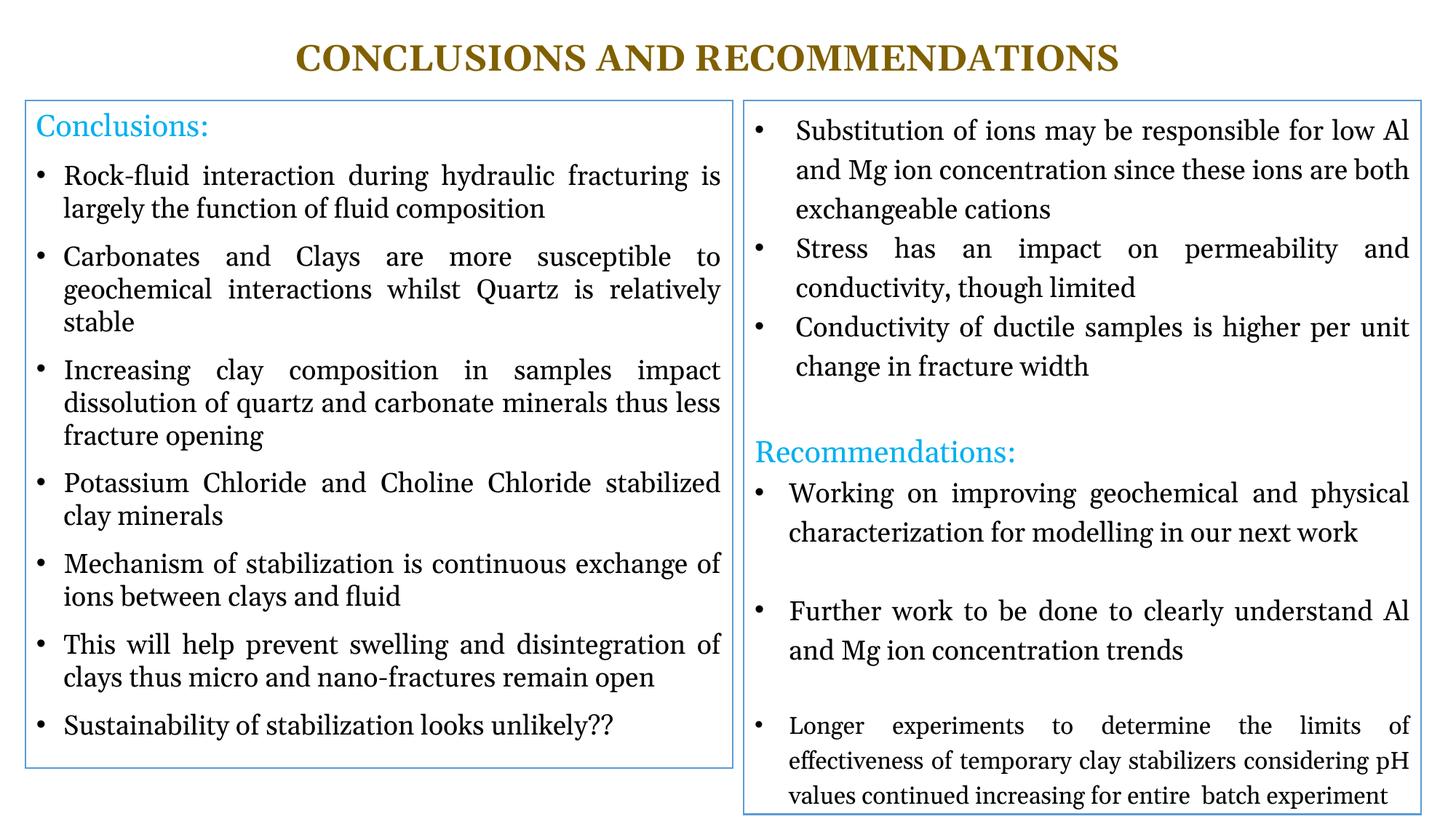

# CONCLUSIONS AND RECOMMENDATIONS
Conclusions:
Rock-fluid interaction during hydraulic fracturing is largely the function of fluid composition
Carbonates and Clays are more susceptible to geochemical interactions whilst Quartz is relatively stable
Increasing clay composition in samples impact dissolution of quartz and carbonate minerals thus less fracture opening
Potassium Chloride and Choline Chloride stabilized clay minerals
Mechanism of stabilization is continuous exchange of ions between clays and fluid
This will help prevent swelling and disintegration of clays thus micro and nano-fractures remain open
Sustainability of stabilization looks unlikely??

Substitution of ions may be responsible for low Al and Mg ion concentration since these ions are both exchangeable cations
Stress has an impact on permeability and conductivity, though limited
Conductivity of ductile samples is higher per unit change in fracture width

Recommendations:
Working on improving geochemical and physical characterization for modelling in our next work

Further work to be done to clearly understand Al and Mg ion concentration trends

Longer experiments to determine the limits of effectiveness of temporary clay stabilizers considering pH values continued increasing for entire  batch experiment
17